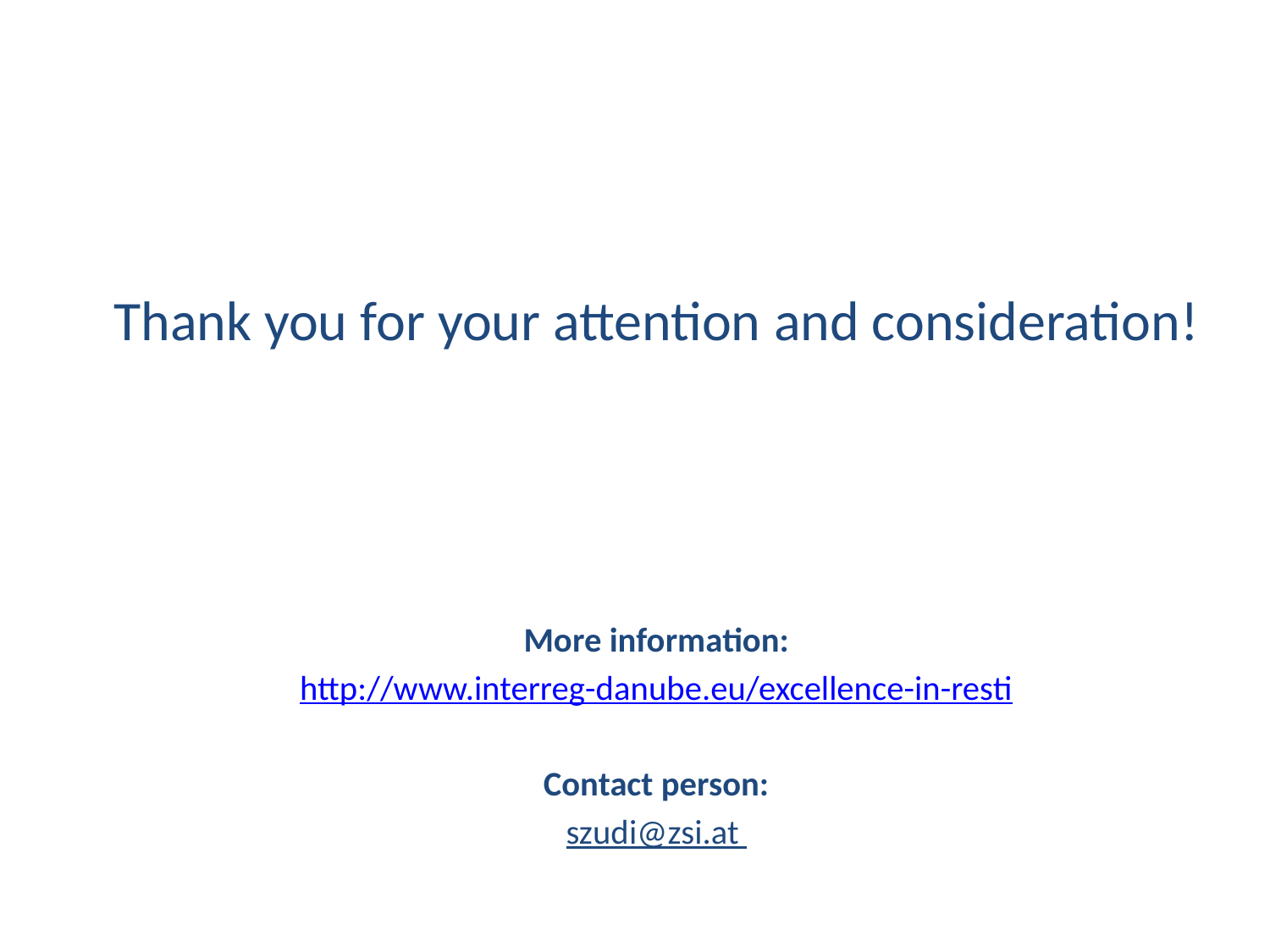

Thank you for your attention and consideration!

More information:
http://www.interreg-danube.eu/excellence-in-resti

Contact person:
szudi@zsi.at